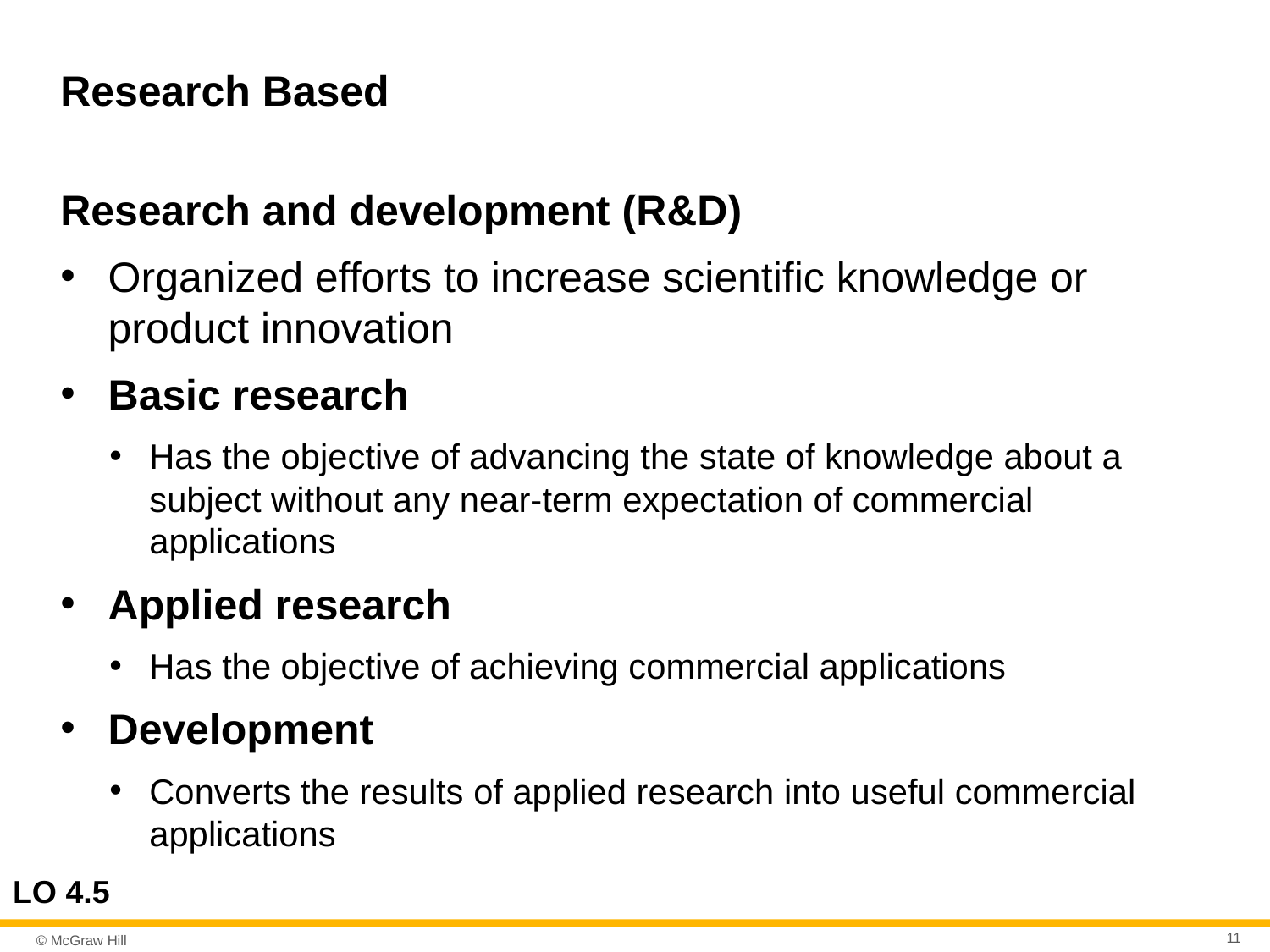

# Research Based
Research and development (R&D)
Organized efforts to increase scientific knowledge or product innovation
Basic research
Has the objective of advancing the state of knowledge about a subject without any near-term expectation of commercial applications
Applied research
Has the objective of achieving commercial applications
Development
Converts the results of applied research into useful commercial applications
LO 4.5